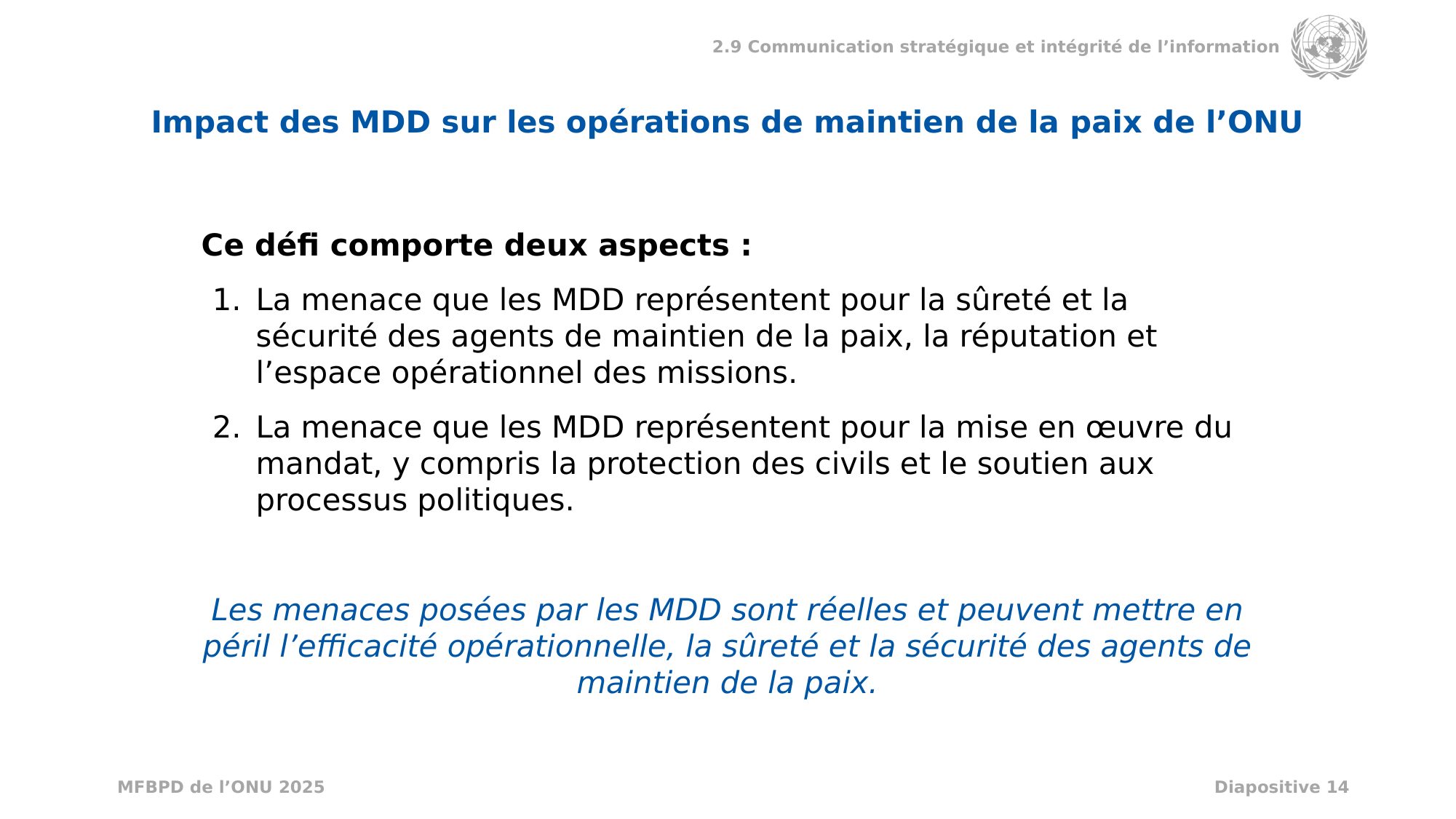

Impact des MDD sur les opérations de maintien de la paix de l’ONU
Ce défi comporte deux aspects :
La menace que les MDD représentent pour la sûreté et la sécurité des agents de maintien de la paix, la réputation et l’espace opérationnel des missions.
La menace que les MDD représentent pour la mise en œuvre du mandat, y compris la protection des civils et le soutien aux processus politiques.

Les menaces posées par les MDD sont réelles et peuvent mettre en péril l’efficacité opérationnelle, la sûreté et la sécurité des agents de maintien de la paix.